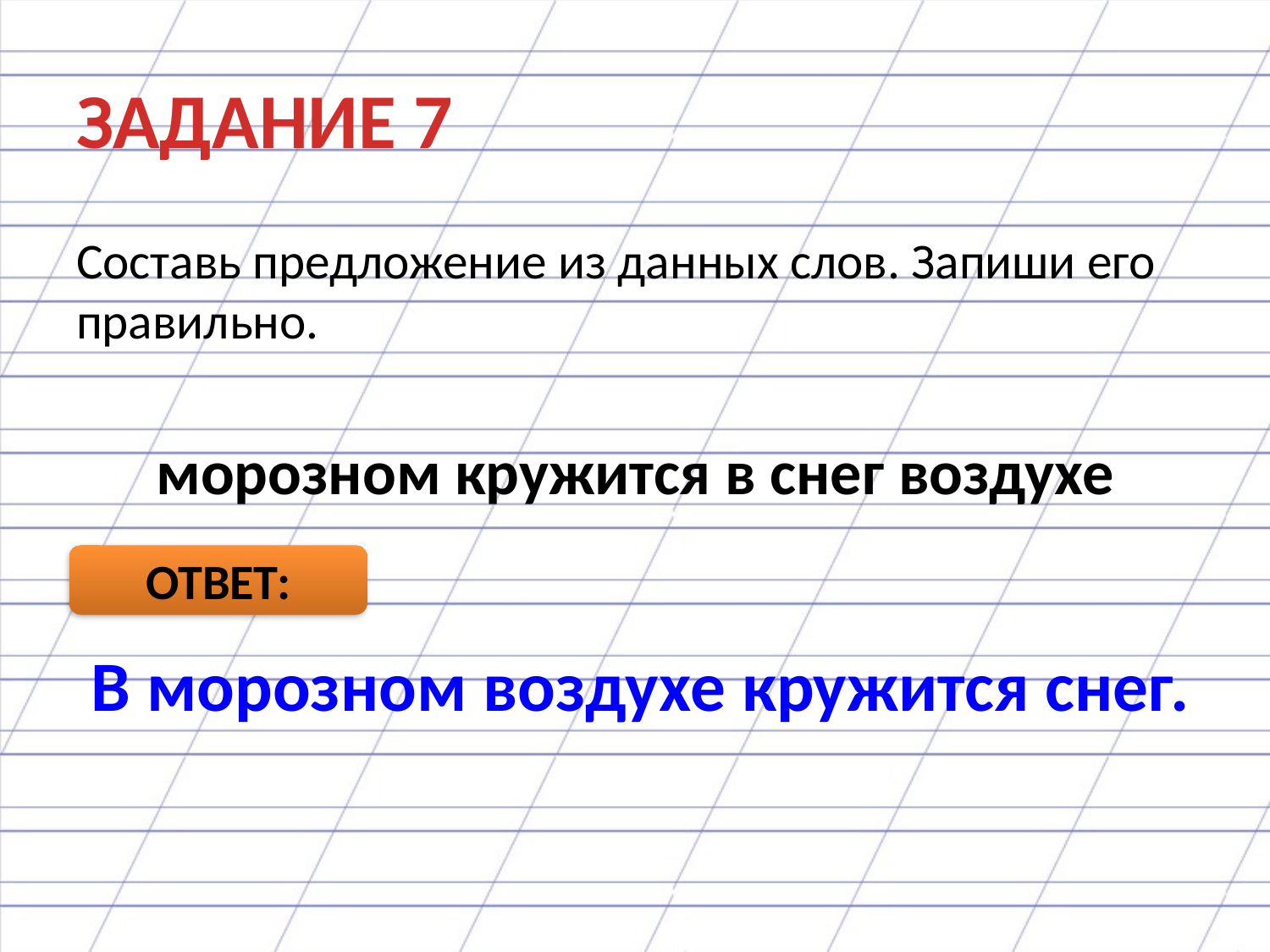

# ЗАДАНИЕ 7
Составь предложение из данных слов. Запиши его правильно.

морозном кружится в снег воздухе
ОТВЕТ:
В морозном воздухе кружится снег.